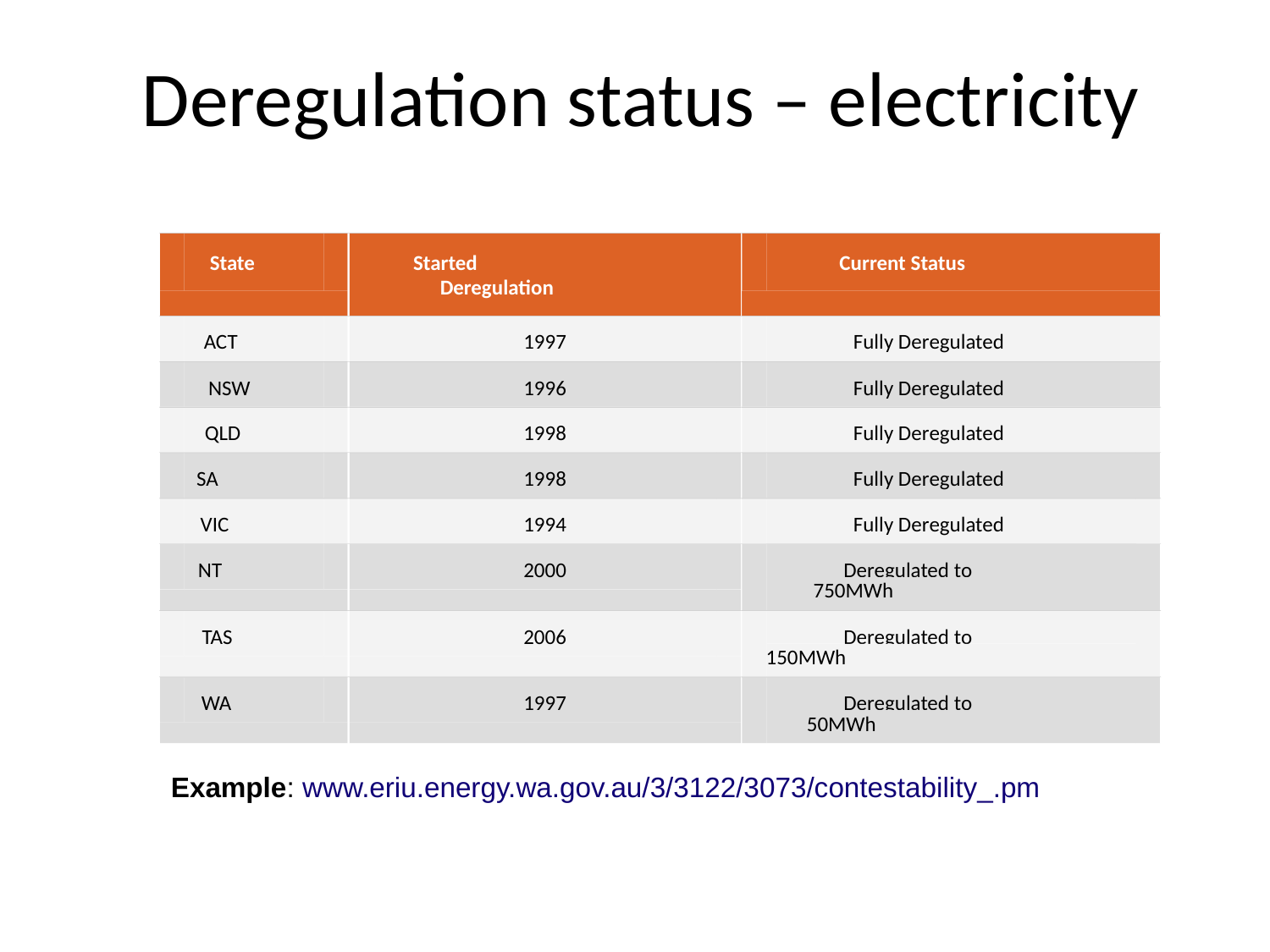

# Deregulation status – electricity

State

Started
Current Status

Deregulation

ACT

1997

Fully Deregulated

NSW

1996

Fully Deregulated

QLD

1998

Fully Deregulated

SA

1998

Fully Deregulated

VIC

1994

Fully Deregulated

NT

2000

Deregulated to
750MWh

TAS

2006

Deregulated to
150MWh

WA

1997

Deregulated to

50MWh

Example: www.eriu.energy.wa.gov.au/3/3122/3073/contestability_.pm